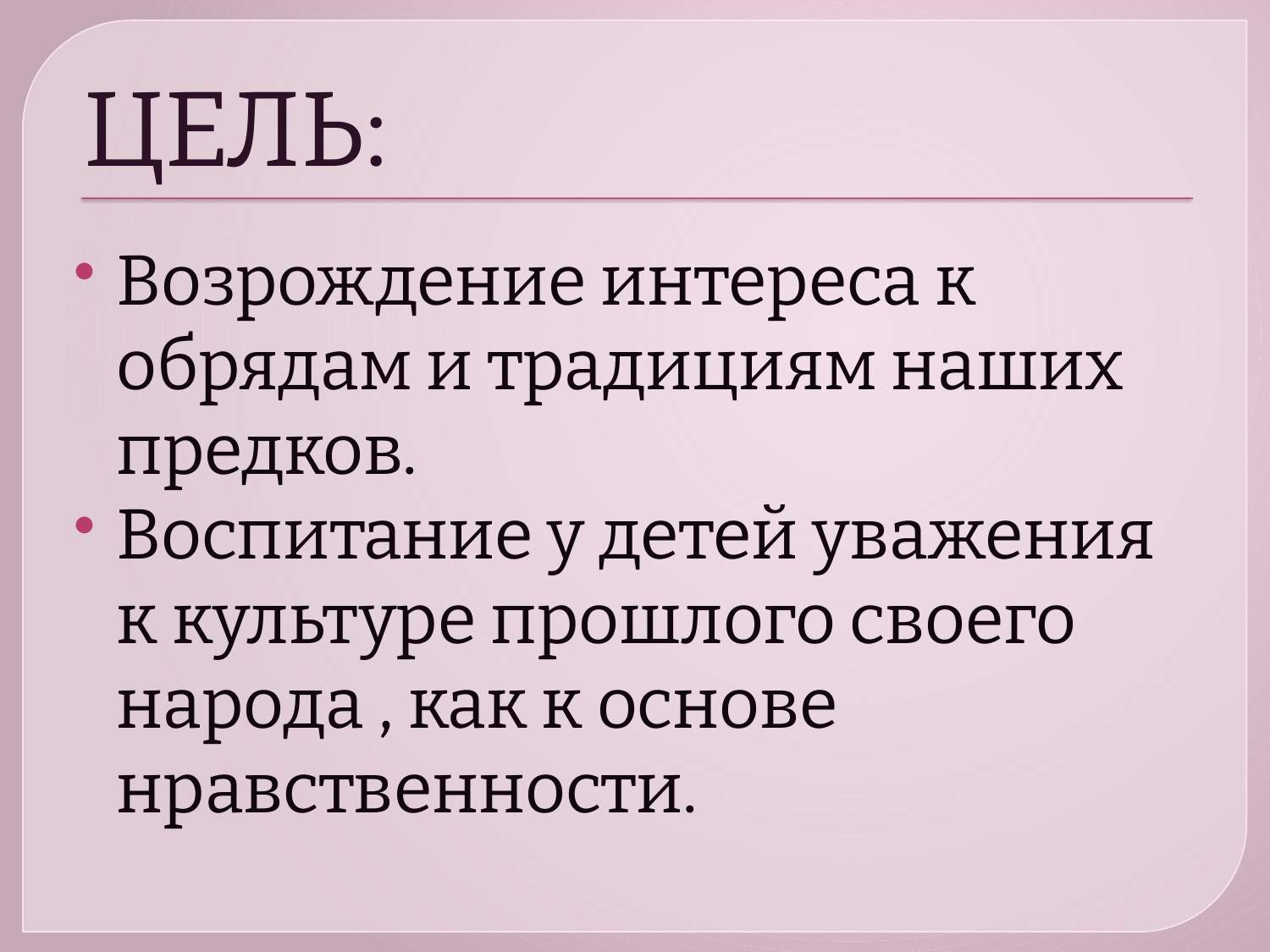

# ЦЕЛЬ:
Возрождение интереса к обрядам и традициям наших предков.
Воспитание у детей уважения к культуре прошлого своего народа , как к основе нравственности.